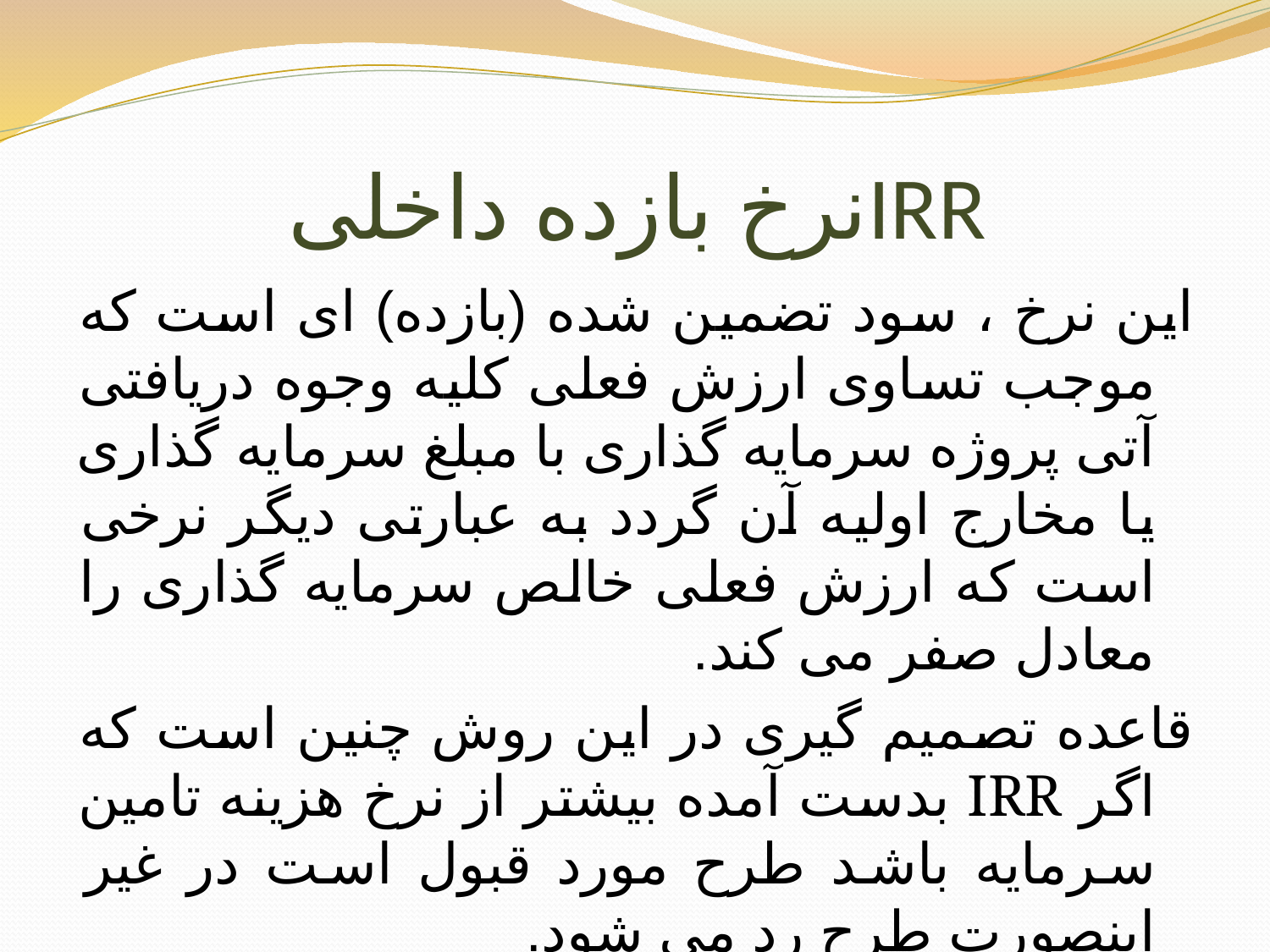

# نرخ بازده داخلیIRR
این نرخ ، سود تضمین شده (بازده) ای است که موجب تساوی ارزش فعلی کلیه وجوه دریافتی آتی پروژه سرمایه گذاری با مبلغ سرمایه گذاری یا مخارج اولیه آن گردد به عبارتی دیگر نرخی است که ارزش فعلی خالص سرمایه گذاری را معادل صفر می کند.
قاعده تصمیم گیری در این روش چنین است که اگر IRR بدست آمده بیشتر از نرخ هزینه تامین سرمایه باشد طرح مورد قبول است در غیر اینصورت طرح رد می شود.
مثلاً ،اگر مخارج اجرای پروژه ای 1.000.000 ریال باشد و انتظار برود که در 8 سال آینده ، سالانه 200.000 ریال نقداً عاید کند، نرخ بازده داخلی این پروژه نرخی است که اگر عواید سالانه بر مبنای آن تنزیل شود ، ارزش فعلی آنها مساوی 1.000.000ریال گردد .